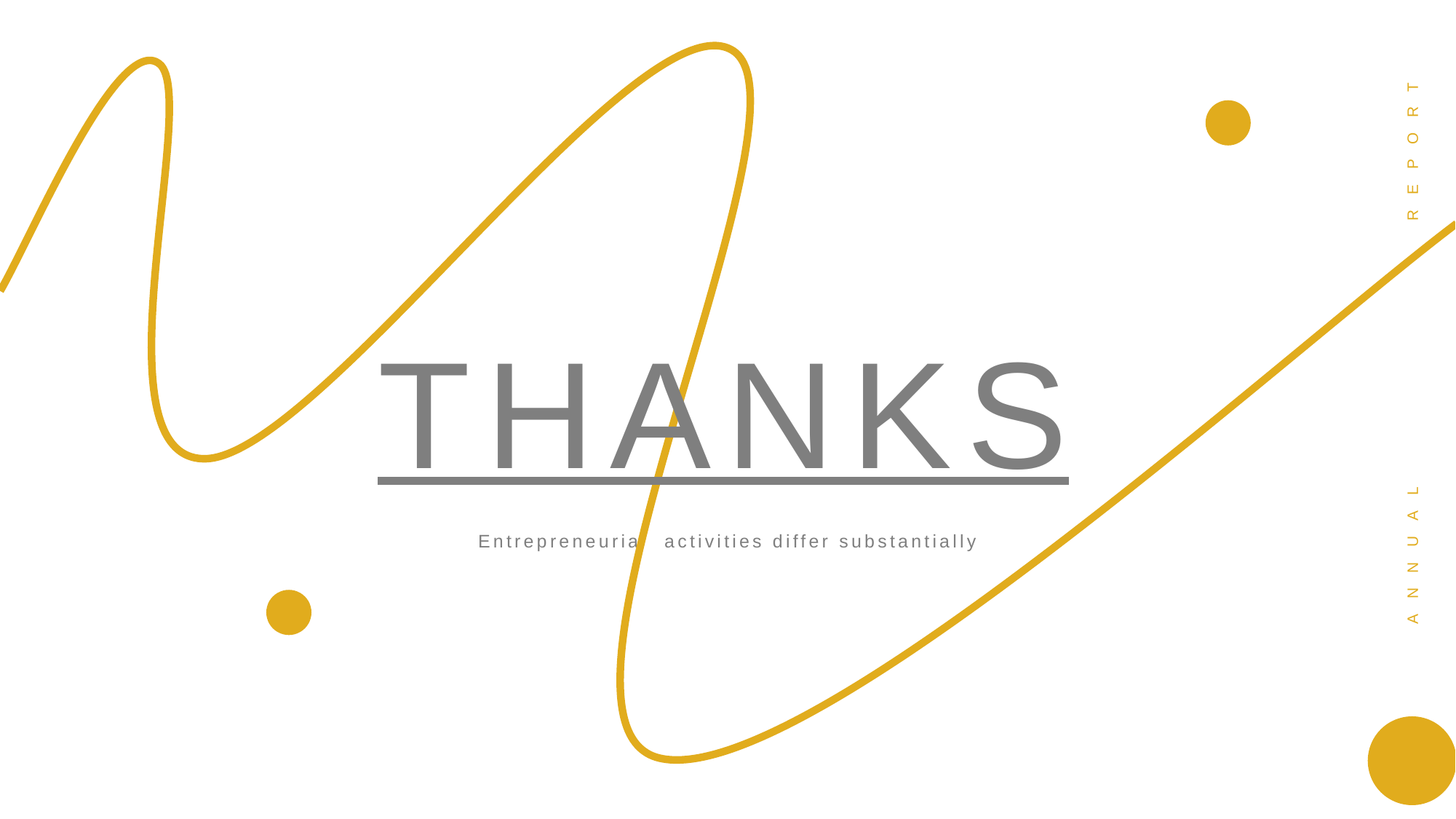

THANKS
ANNUAL             REPORT
Entrepreneurial  activities differ substantially